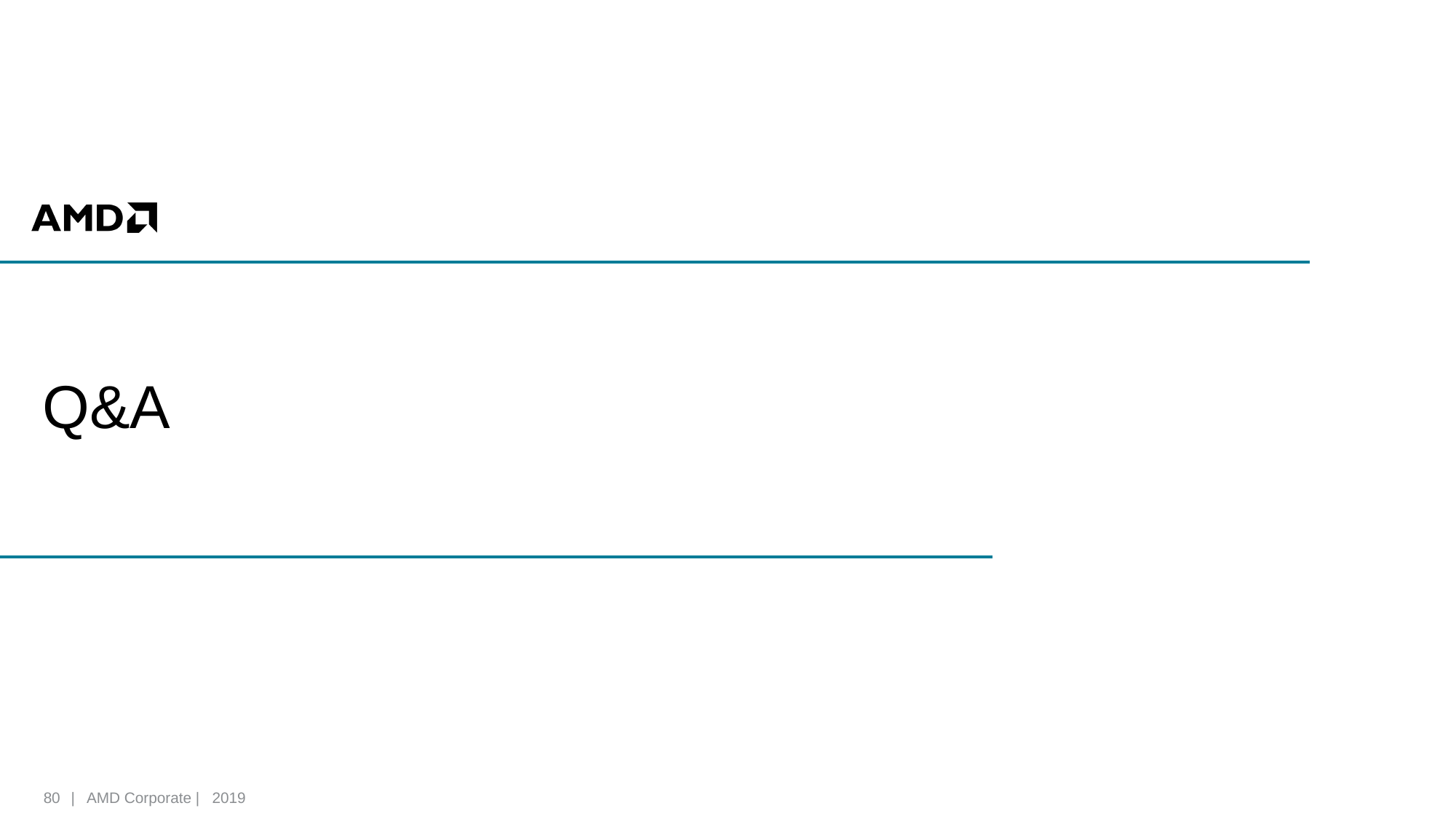

# Q&A

80
|   AMD Corporate |   2019